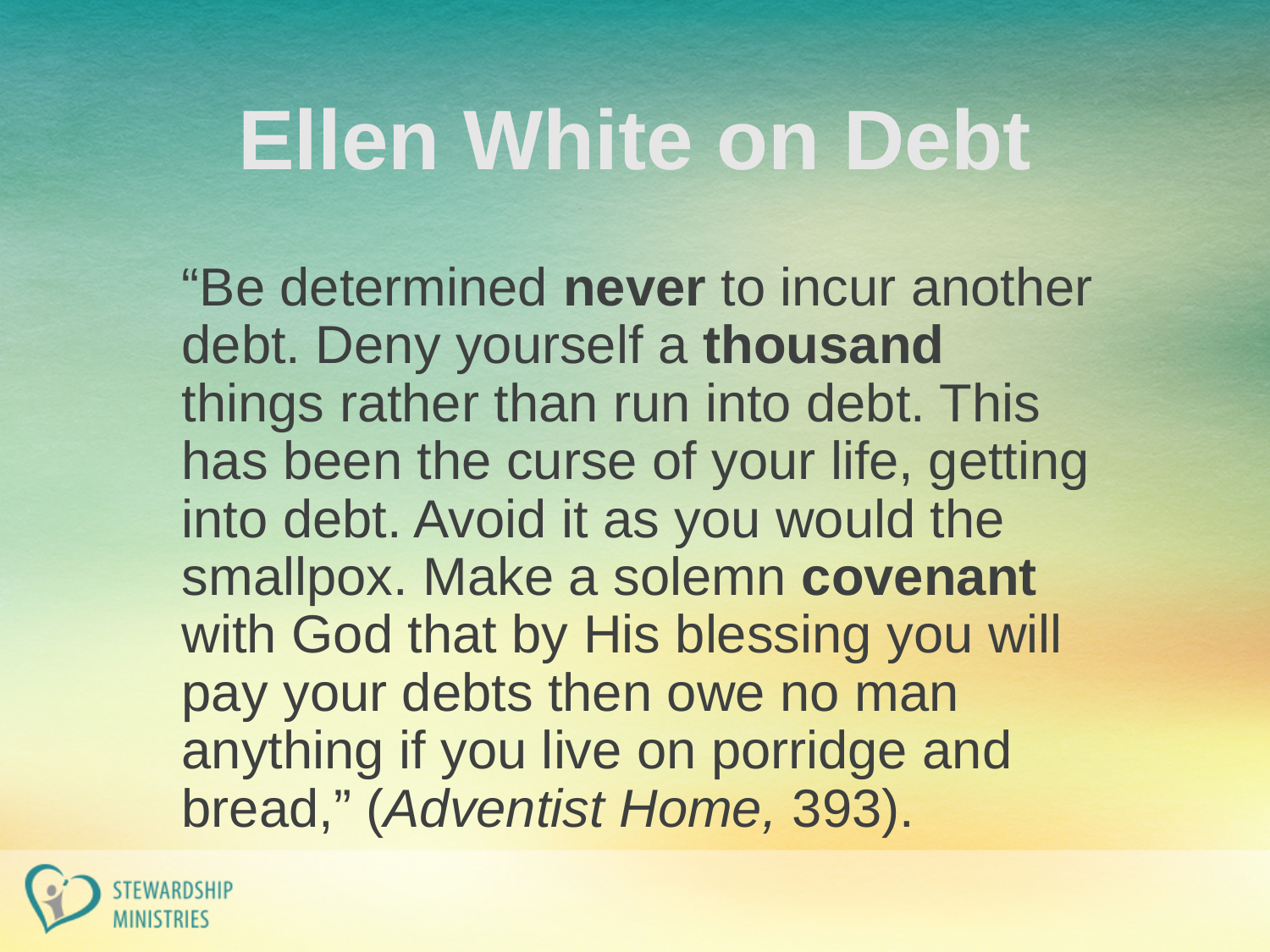

# Ellen White on Debt
“Be determined never to incur another debt. Deny yourself a thousand things rather than run into debt. This has been the curse of your life, getting into debt. Avoid it as you would the smallpox. Make a solemn covenant with God that by His blessing you will pay your debts then owe no man anything if you live on porridge and bread,” (Adventist Home, 393).